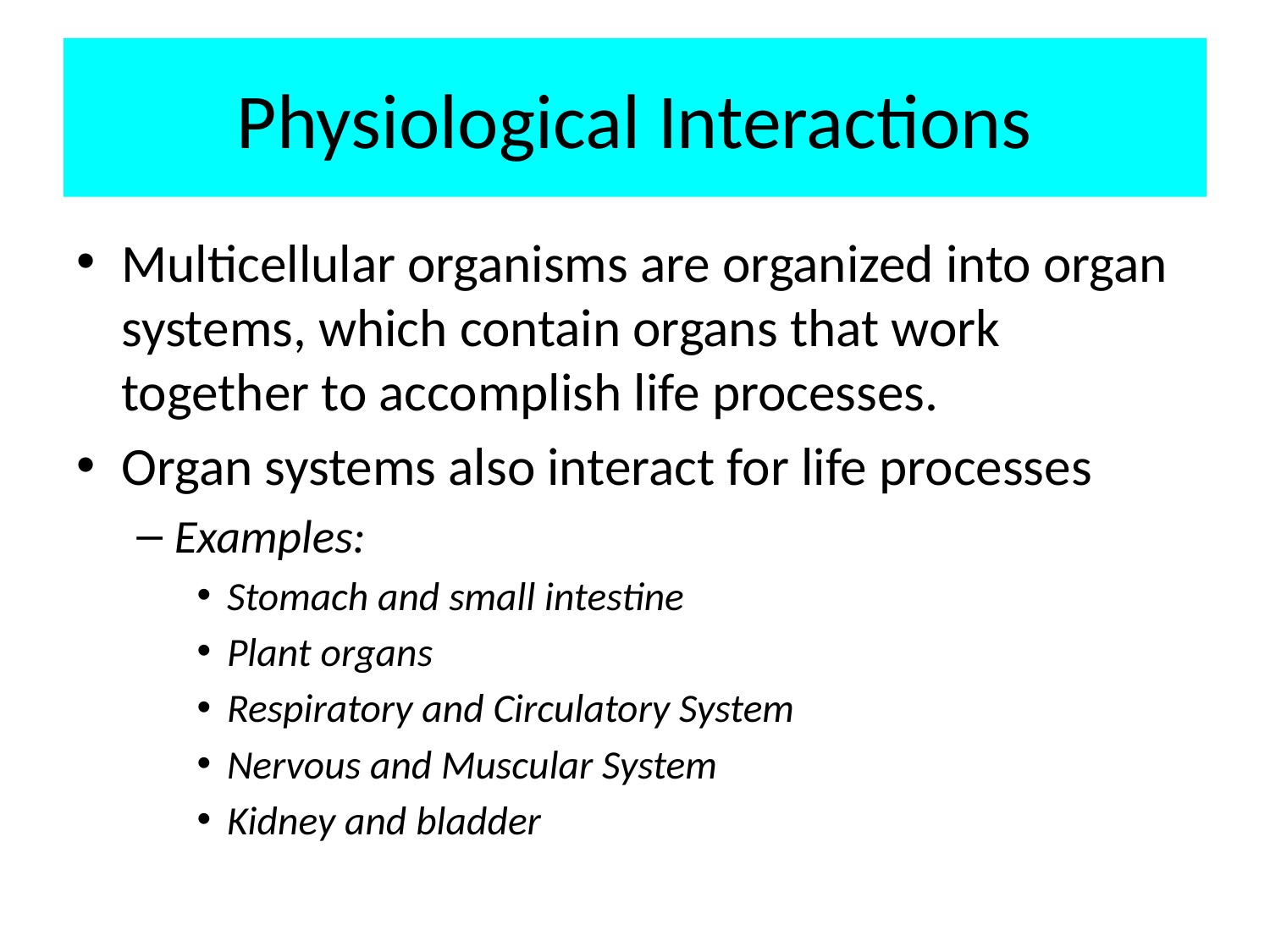

# Physiological Interactions
Multicellular organisms are organized into organ systems, which contain organs that work together to accomplish life processes.
Organ systems also interact for life processes
Examples:
Stomach and small intestine
Plant organs
Respiratory and Circulatory System
Nervous and Muscular System
Kidney and bladder